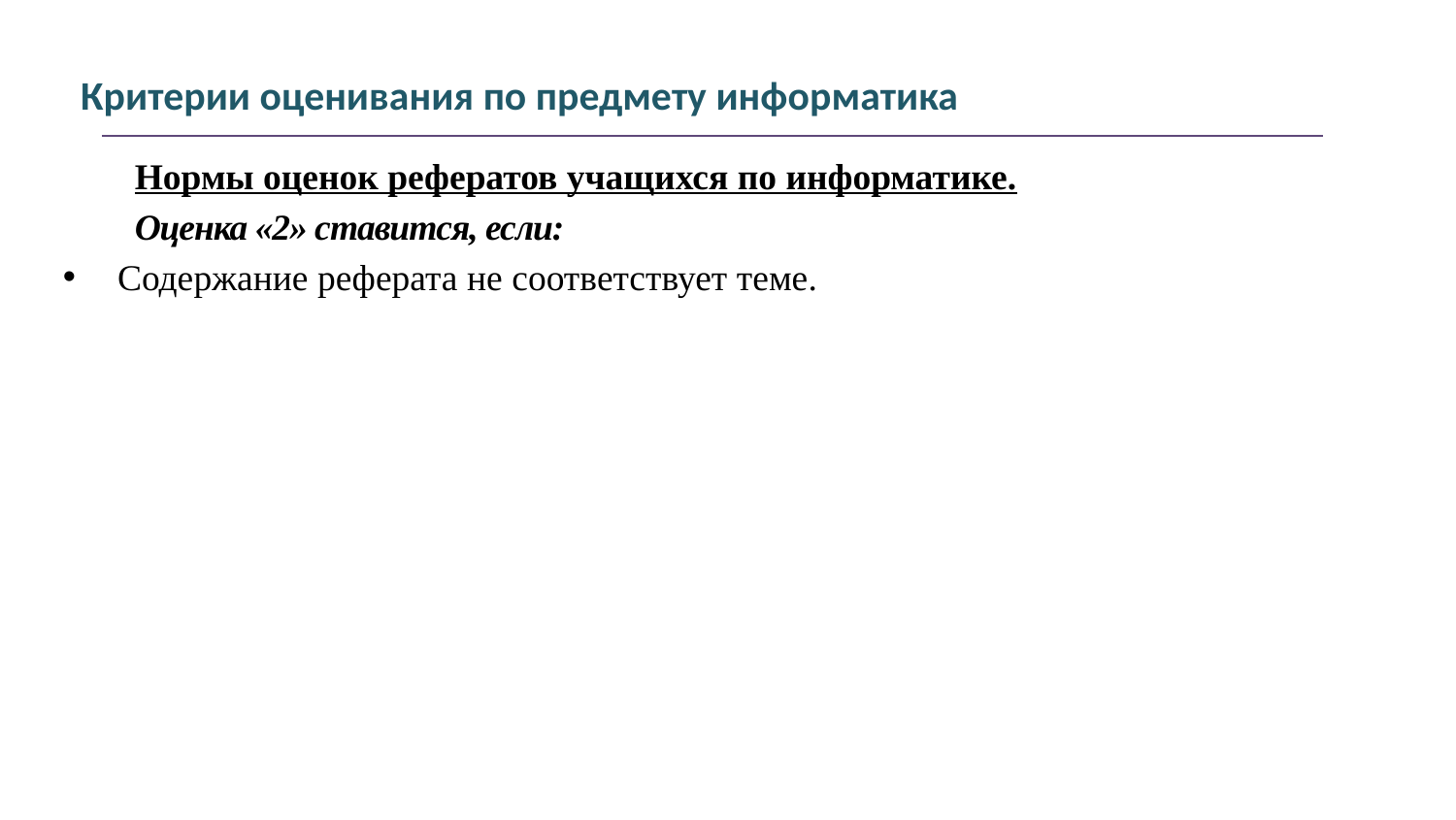

# Критерии оценивания по предмету информатика

Нормы оценок рефератов учащихся по информатике.
Оценка «2» ставится, если:
Содержание реферата не соответствует теме.